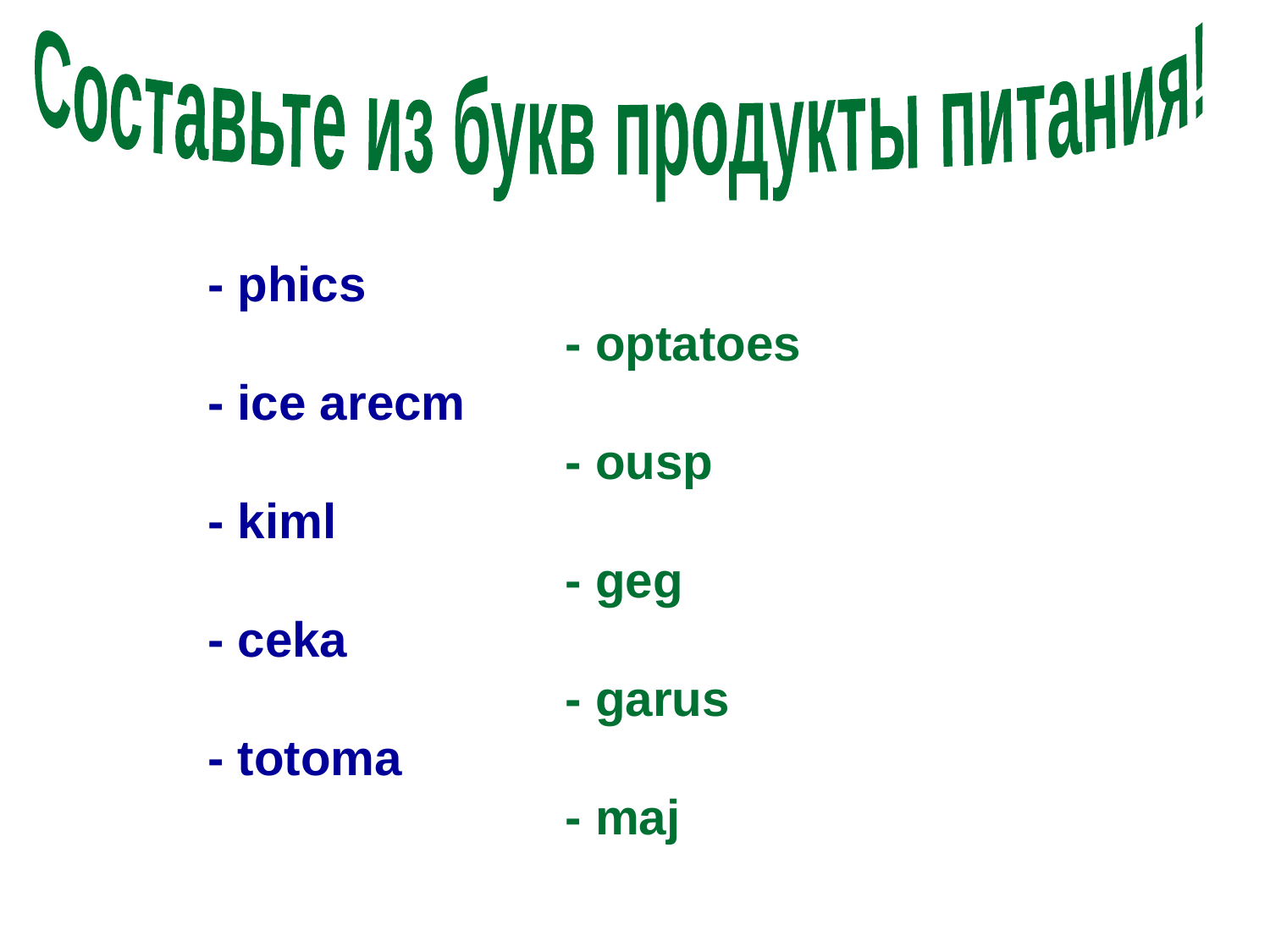

Составьте из букв продукты питания!
- phics
                          - optatoes
- ice arecm
                          - ousp
- kiml
                          - geg
- ceka
                          - garus
- totoma
                          - maj